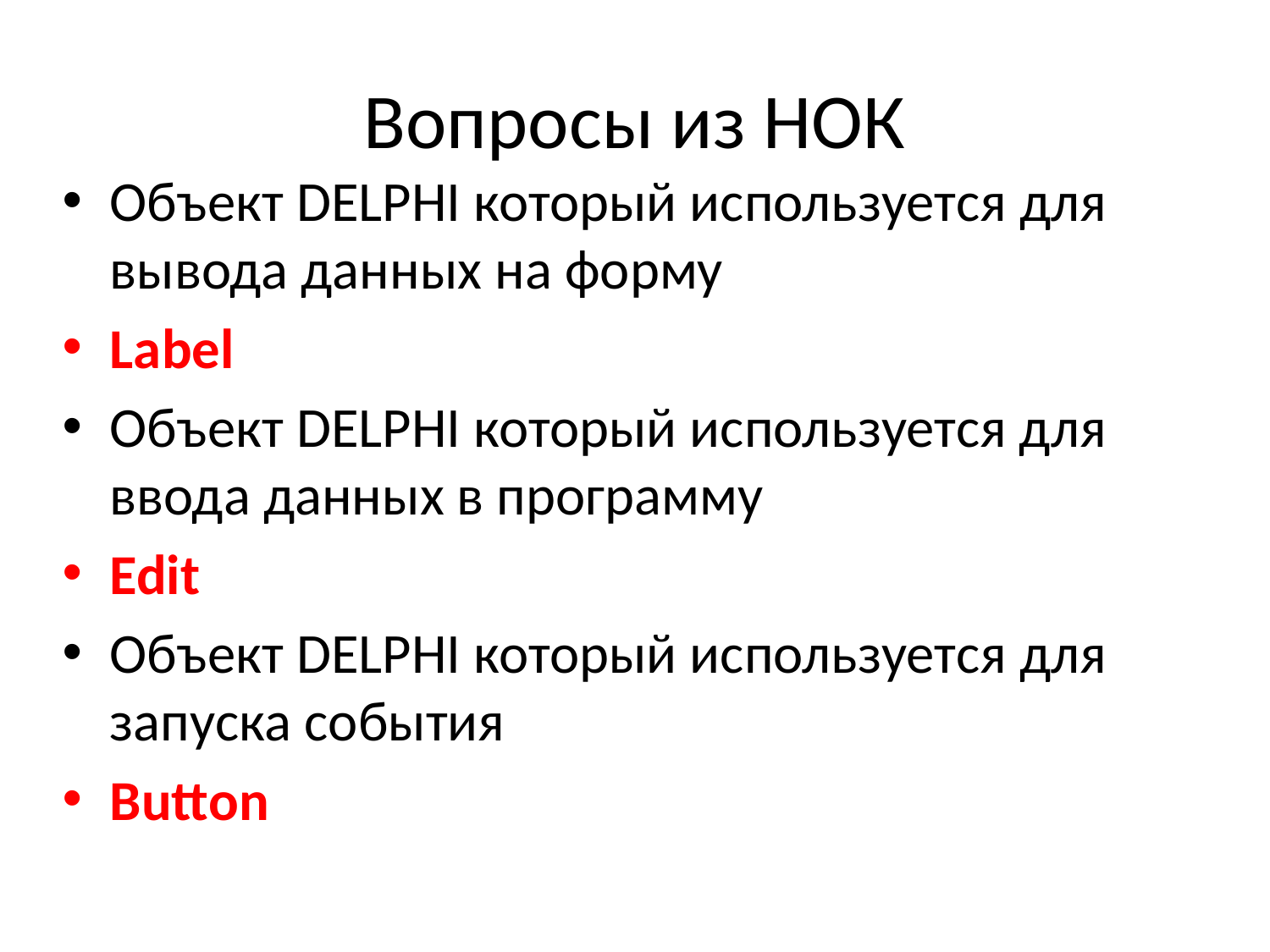

# Вопросы из НОК
Объект DELPHI который используется для вывода данных на форму
Label
Объект DELPHI который используется для ввода данных в программу
Edit
Объект DELPHI который используется для запуска события
Button